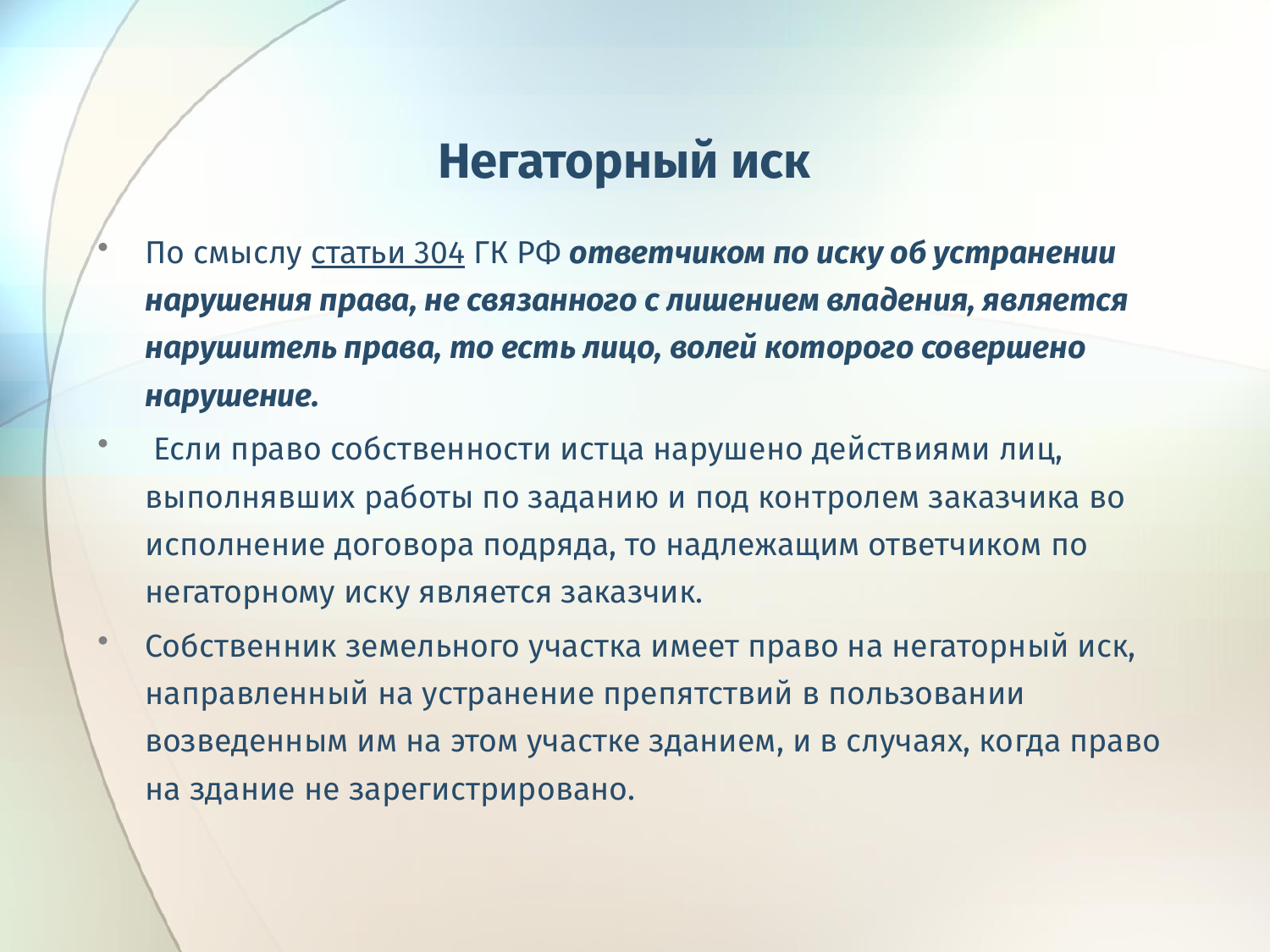

# Негаторный иск
По смыслу статьи 304 ГК РФ ответчиком по иску об устранении нарушения права, не связанного с лишением владения, является нарушитель права, то есть лицо, волей которого совершено нарушение.
 Если право собственности истца нарушено действиями лиц, выполнявших работы по заданию и под контролем заказчика во исполнение договора подряда, то надлежащим ответчиком по негаторному иску является заказчик.
Собственник земельного участка имеет право на негаторный иск, направленный на устранение препятствий в пользовании возведенным им на этом участке зданием, и в случаях, когда право на здание не зарегистрировано.